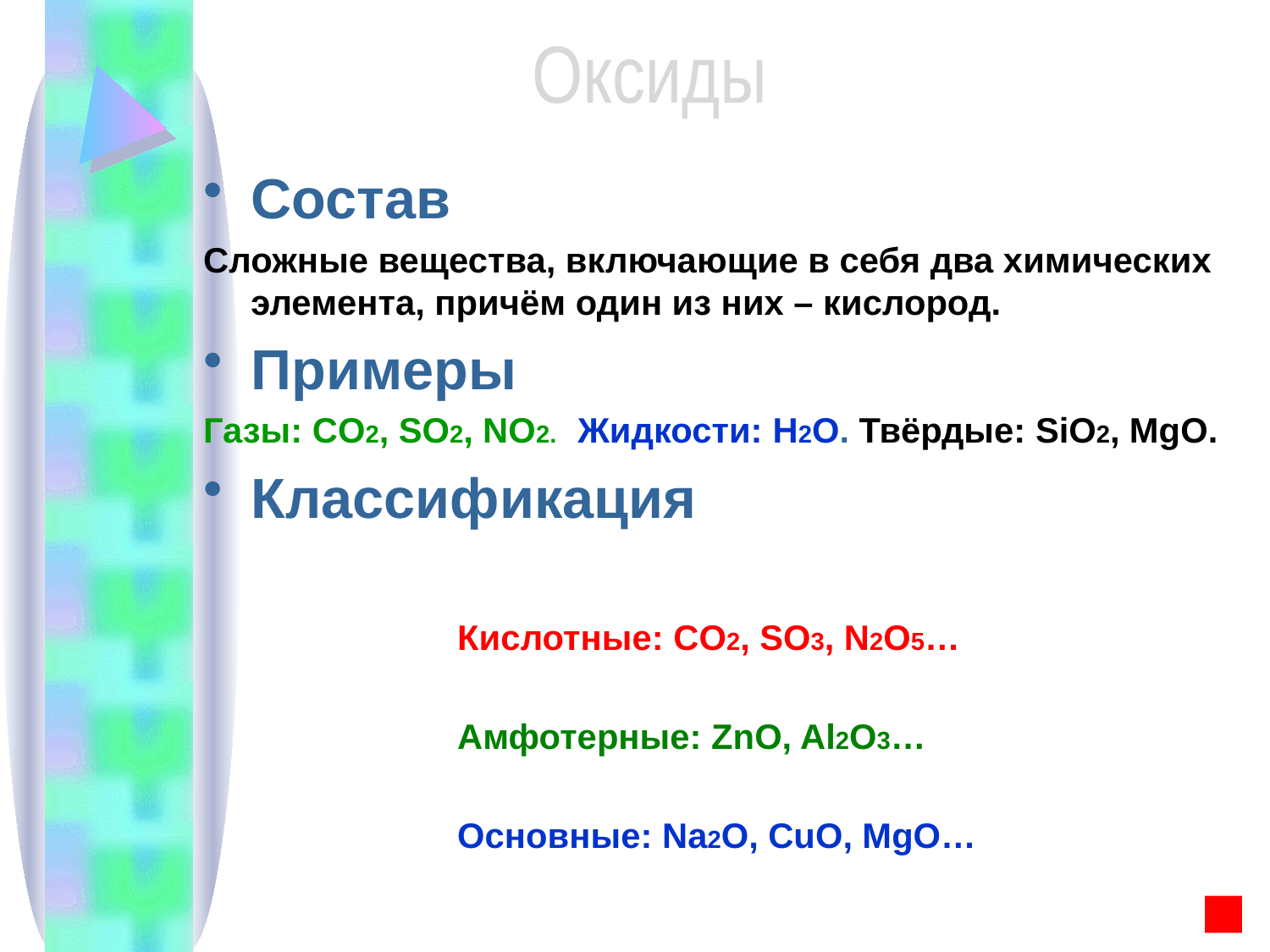

Оксиды
Состав
Сложные вещества, включающие в себя два химических элемента, причём один из них – кислород.
Примеры
Газы: CO2, SO2, NO2.   Жидкости: H2O. Твёрдые: SiO2, MgO.
Классификация

Кислотные: CO2, SO3, N2O5…

Амфотерные: ZnO, Al2O3…

Основные: Na2O, CuO, MgO…